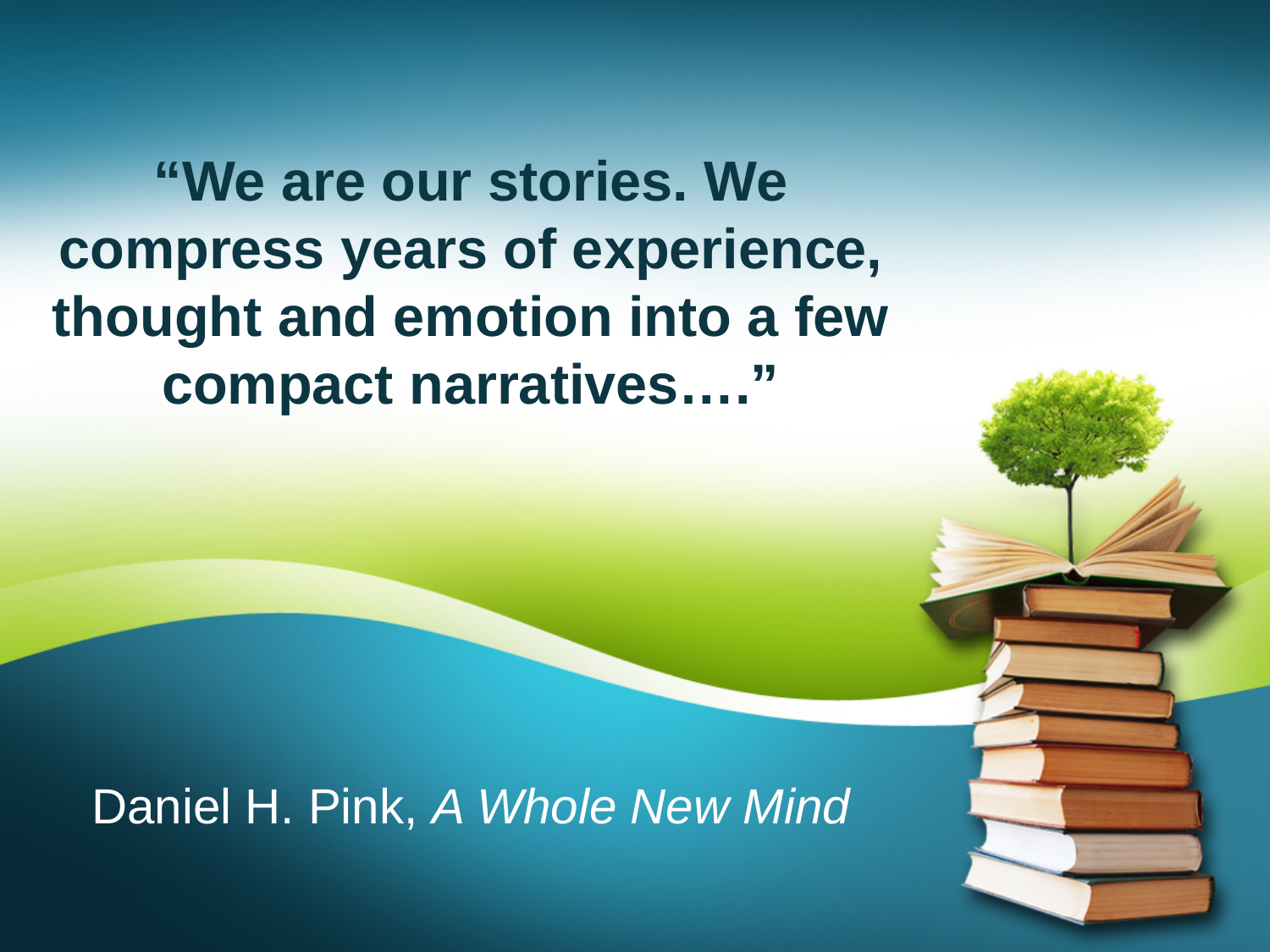

# “We are our stories. We compress years of experience, thought and emotion into a few compact narratives….”
Daniel H. Pink, A Whole New Mind